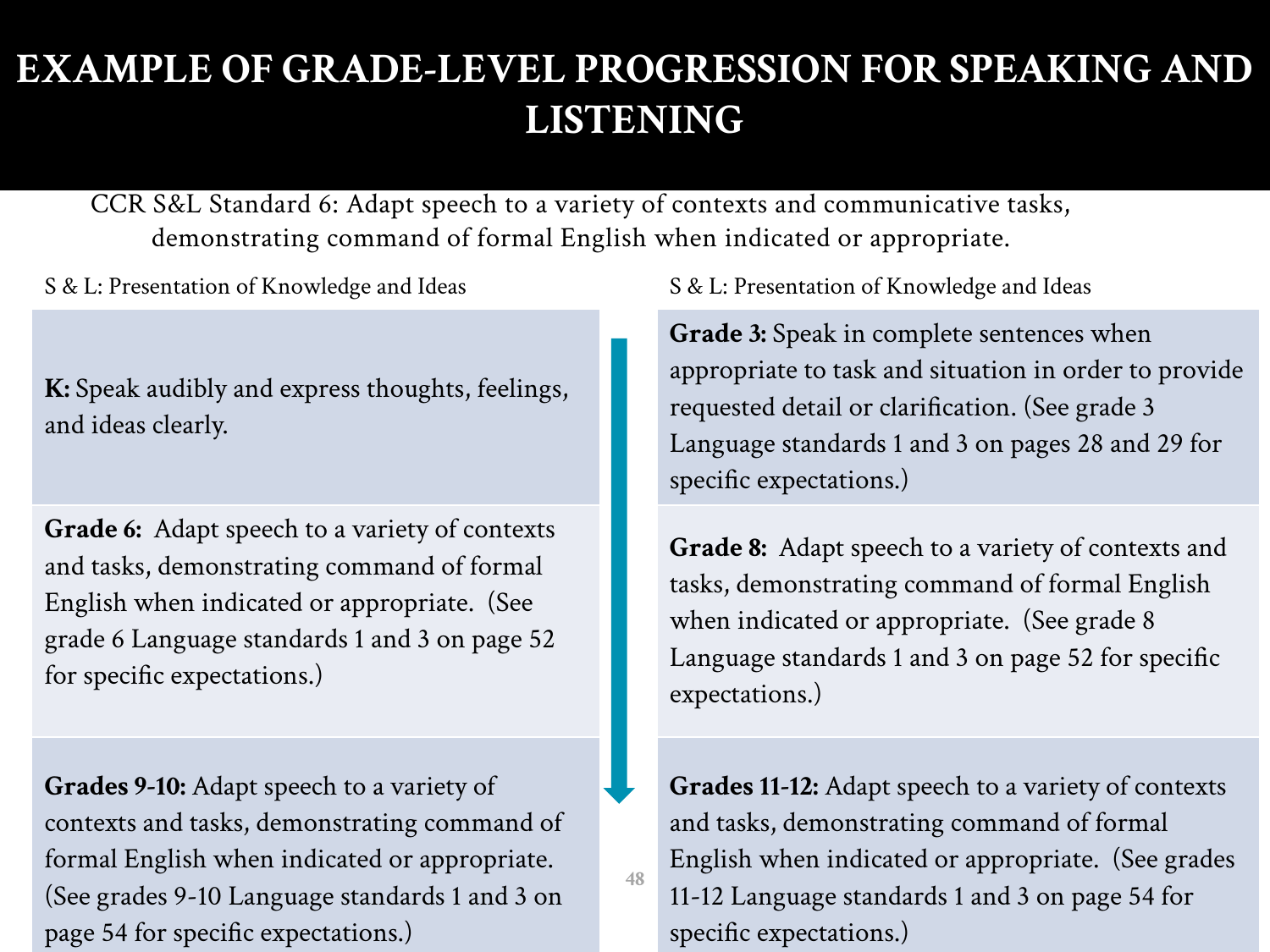

Example of Grade-Level Progression for Speaking and Listening
CCR S&L Standard 6: Adapt speech to a variety of contexts and communicative tasks, demonstrating command of formal English when indicated or appropriate.

| S & L: Presentation of Knowledge and Ideas |  | S & L: Presentation of Knowledge and Ideas |
| --- | --- | --- |
| K: Speak audibly and express thoughts, feelings, and ideas clearly. |  | Grade 3: Speak in complete sentences when appropriate to task and situation in order to provide requested detail or clarification. (See grade 3 Language standards 1 and 3 on pages 28 and 29 for specific expectations.) |
| Grade 6: Adapt speech to a variety of contexts and tasks, demonstrating command of formal English when indicated or appropriate. (See grade 6 Language standards 1 and 3 on page 52 for specific expectations.) |  | Grade 8: Adapt speech to a variety of contexts and tasks, demonstrating command of formal English when indicated or appropriate. (See grade 8 Language standards 1 and 3 on page 52 for specific expectations.) |
| Grades 9-10: Adapt speech to a variety of contexts and tasks, demonstrating command of formal English when indicated or appropriate. (See grades 9-10 Language standards 1 and 3 on page 54 for specific expectations.) |  | Grades 11-12: Adapt speech to a variety of contexts and tasks, demonstrating command of formal English when indicated or appropriate. (See grades 11-12 Language standards 1 and 3 on page 54 for specific expectations.) |

48